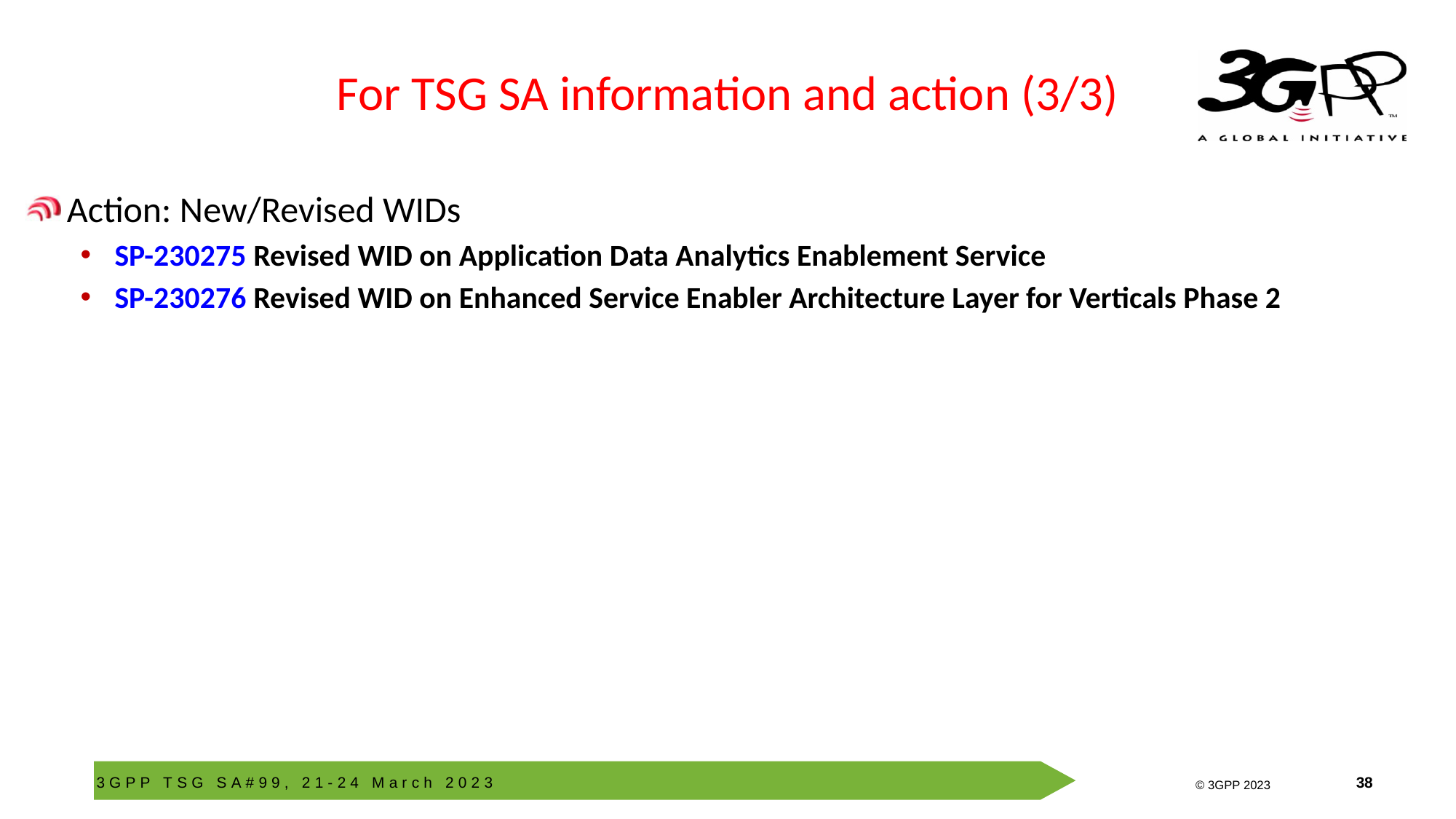

# For TSG SA information and action (3/3)
Action: New/Revised WIDs
SP-230275 Revised WID on Application Data Analytics Enablement Service
SP-230276 Revised WID on Enhanced Service Enabler Architecture Layer for Verticals Phase 2